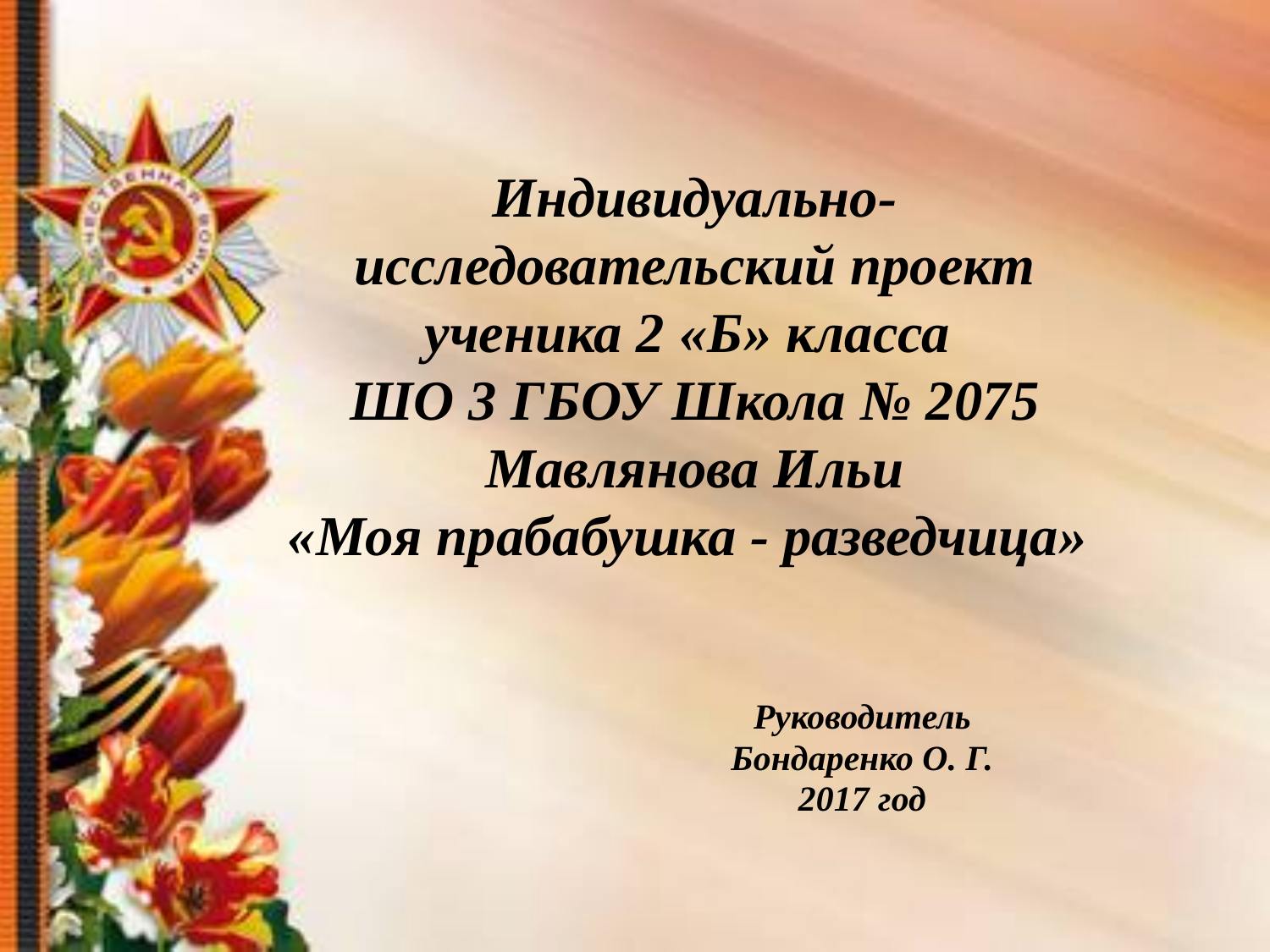

# Индивидуально-исследовательский проект ученика 2 «Б» класса ШО 3 ГБОУ Школа № 2075 Мавлянова Ильи «Моя прабабушка - разведчица»
 Руководитель
Бондаренко О. Г.
2017 год